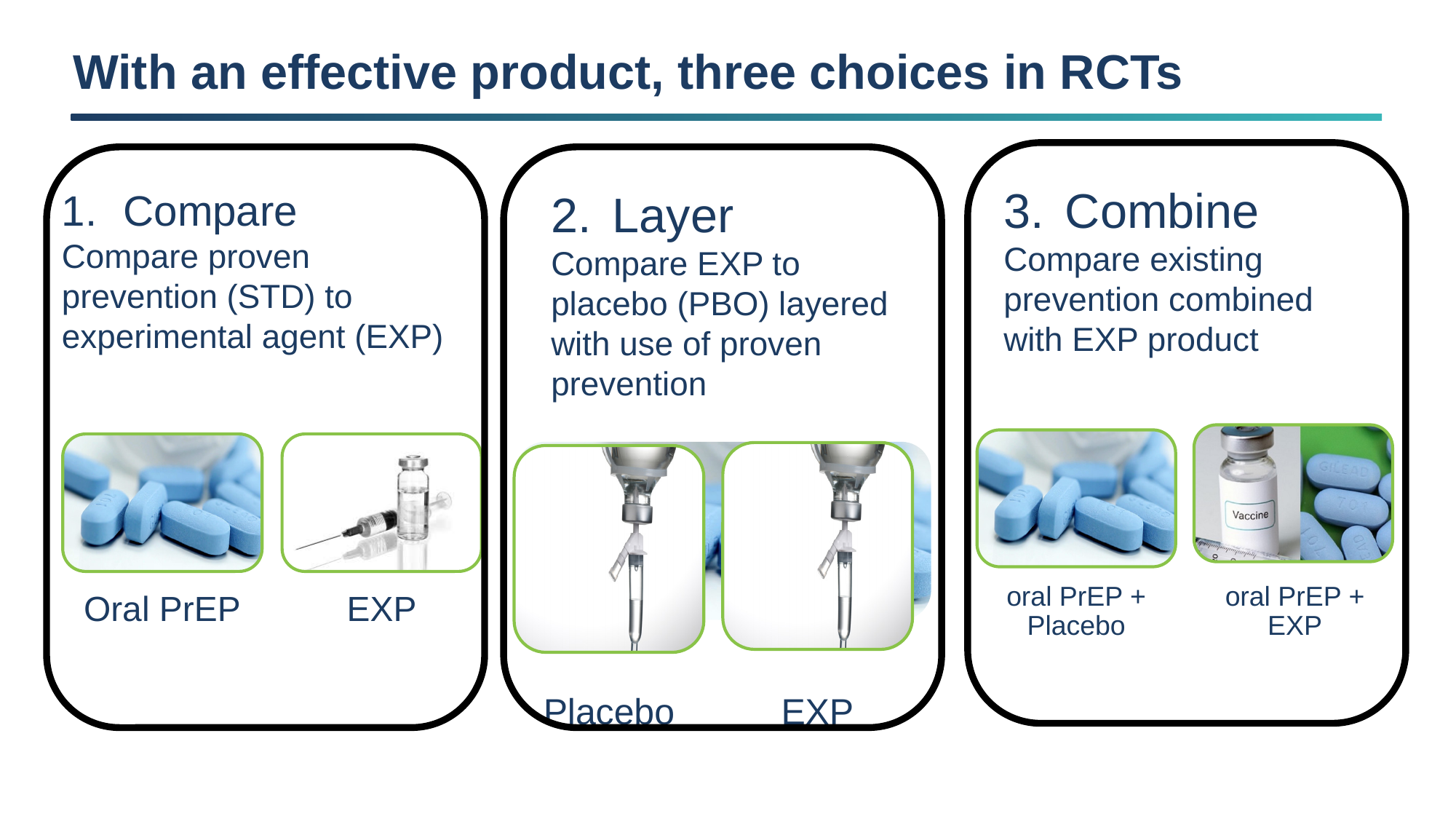

# With an effective product, three choices in RCTs

Layer
Compare EXP to placebo (PBO) layered with use of proven prevention
Placebo
EXP

Compare
Compare proven prevention (STD) to experimental agent (EXP)
Oral PrEP
EXP
Combine
Compare existing prevention combined with EXP product
oral PrEP + Placebo
oral PrEP + EXP